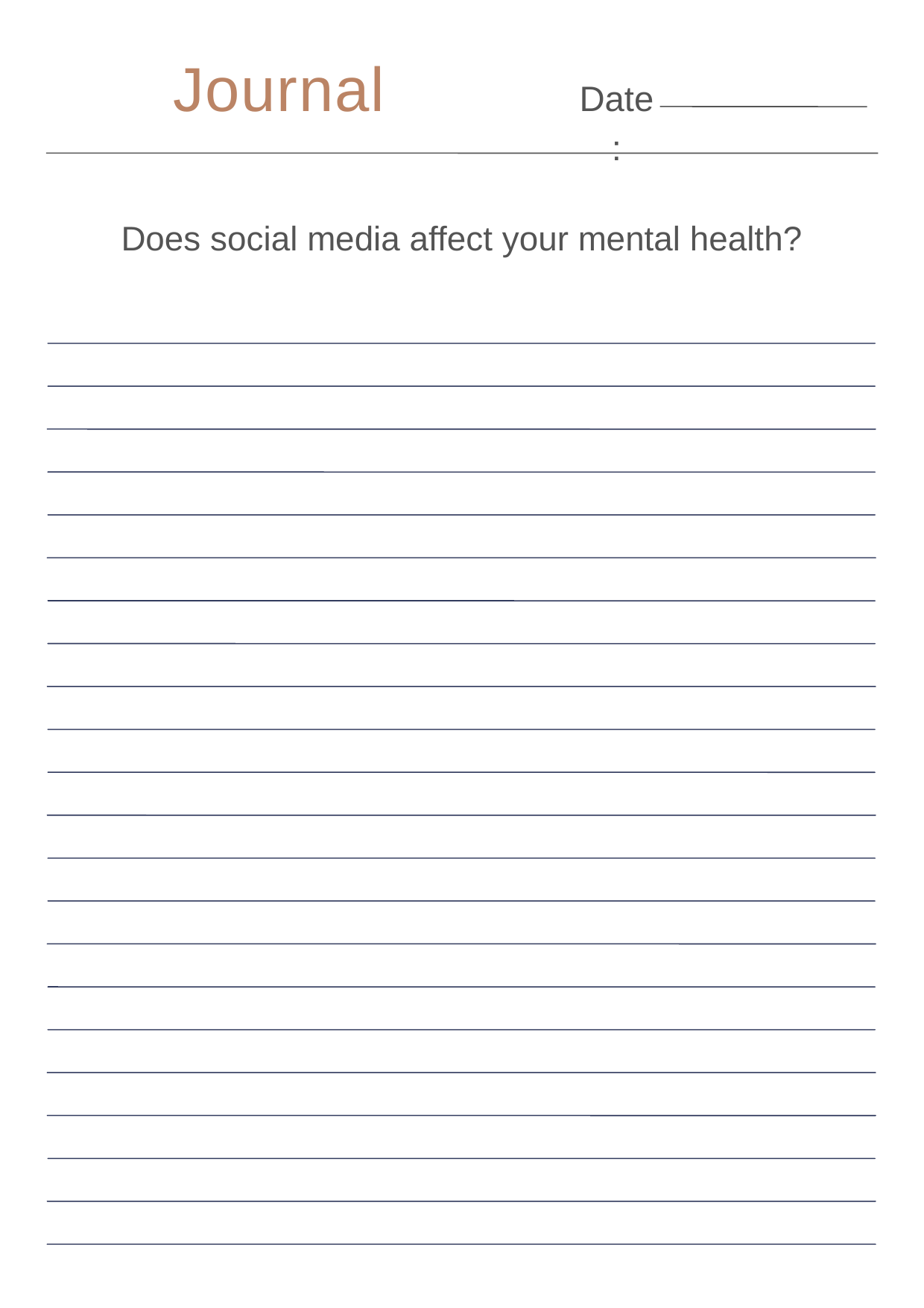

Journal
Date:

Does social media affect your mental health?